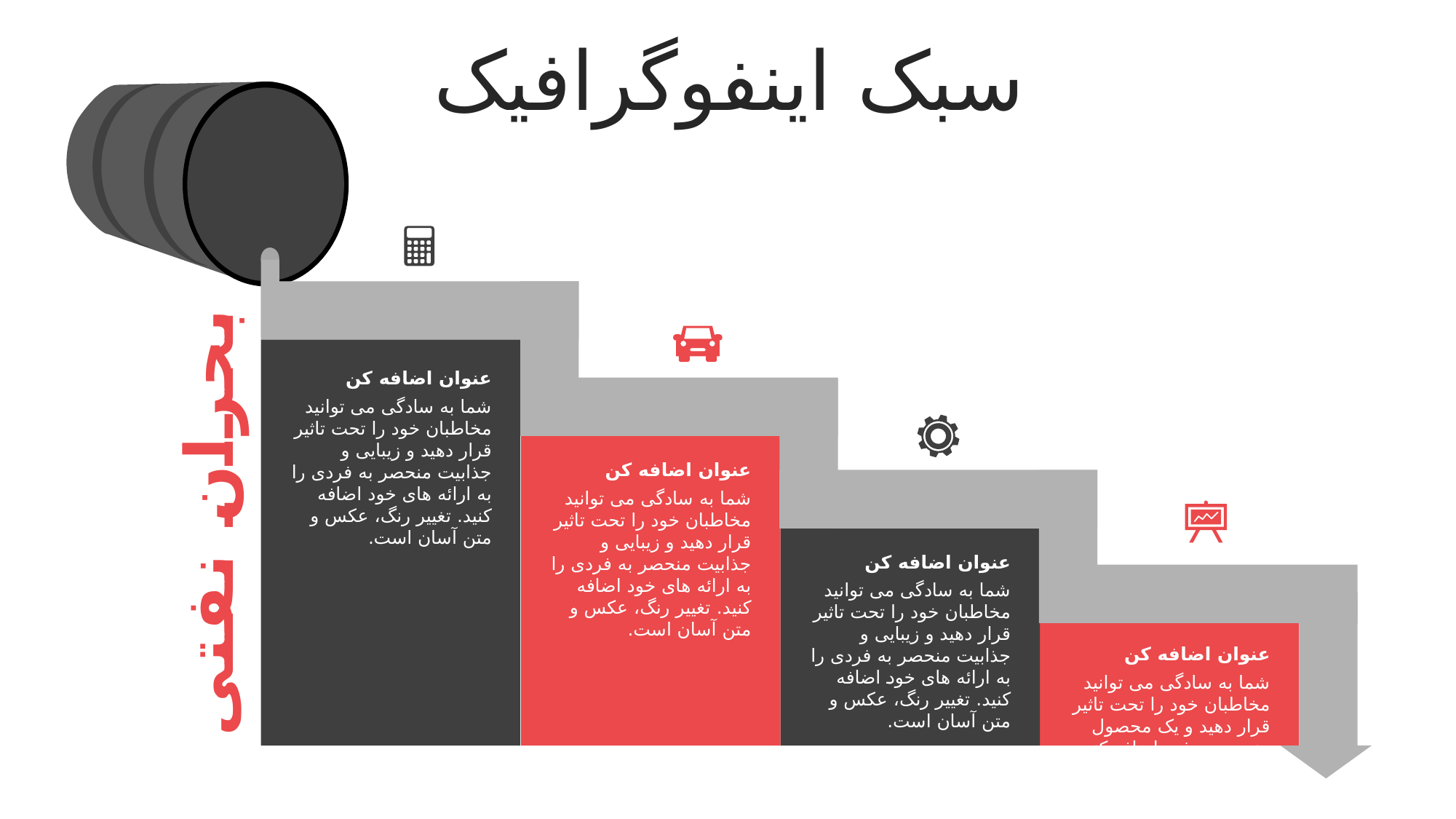

سبک اینفوگرافیک

عنوان اضافه کن
شما به سادگی می توانید مخاطبان خود را تحت تاثیر قرار دهید و زیبایی و جذابیت منحصر به فردی را به ارائه های خود اضافه کنید. تغییر رنگ، عکس و متن آسان است.

عنوان اضافه کن
شما به سادگی می توانید مخاطبان خود را تحت تاثیر قرار دهید و زیبایی و جذابیت منحصر به فردی را به ارائه های خود اضافه کنید. تغییر رنگ، عکس و متن آسان است.
بحران نفتی

عنوان اضافه کن
شما به سادگی می توانید مخاطبان خود را تحت تاثیر قرار دهید و زیبایی و جذابیت منحصر به فردی را به ارائه های خود اضافه کنید. تغییر رنگ، عکس و متن آسان است.
عنوان اضافه کن
شما به سادگی می توانید مخاطبان خود را تحت تاثیر قرار دهید و یک محصول منحصر به فرد اضافه کنید.